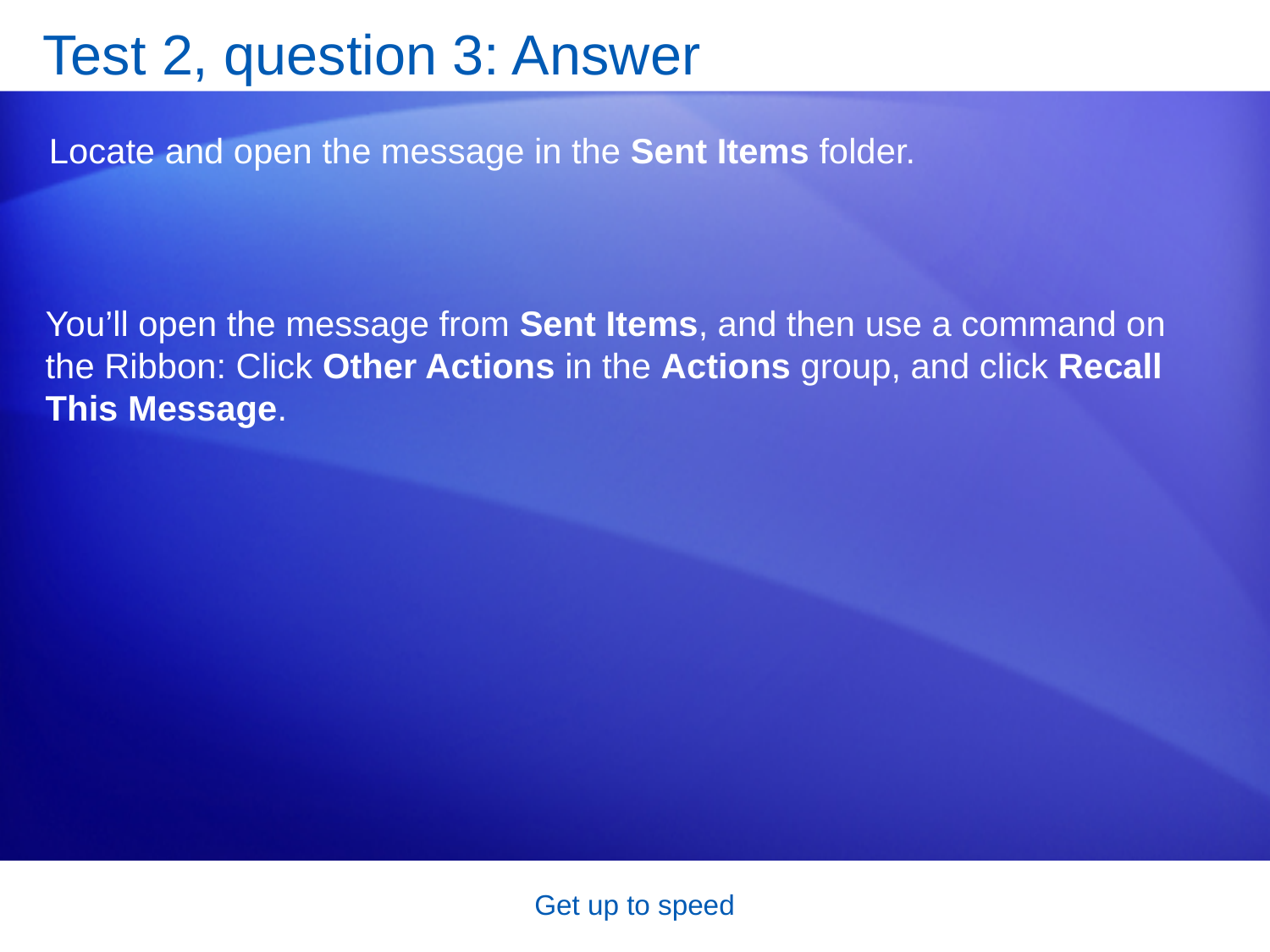

# Test 2, question 3: Answer
Locate and open the message in the Sent Items folder.
You’ll open the message from Sent Items, and then use a command on the Ribbon: Click Other Actions in the Actions group, and click Recall This Message.
Get up to speed